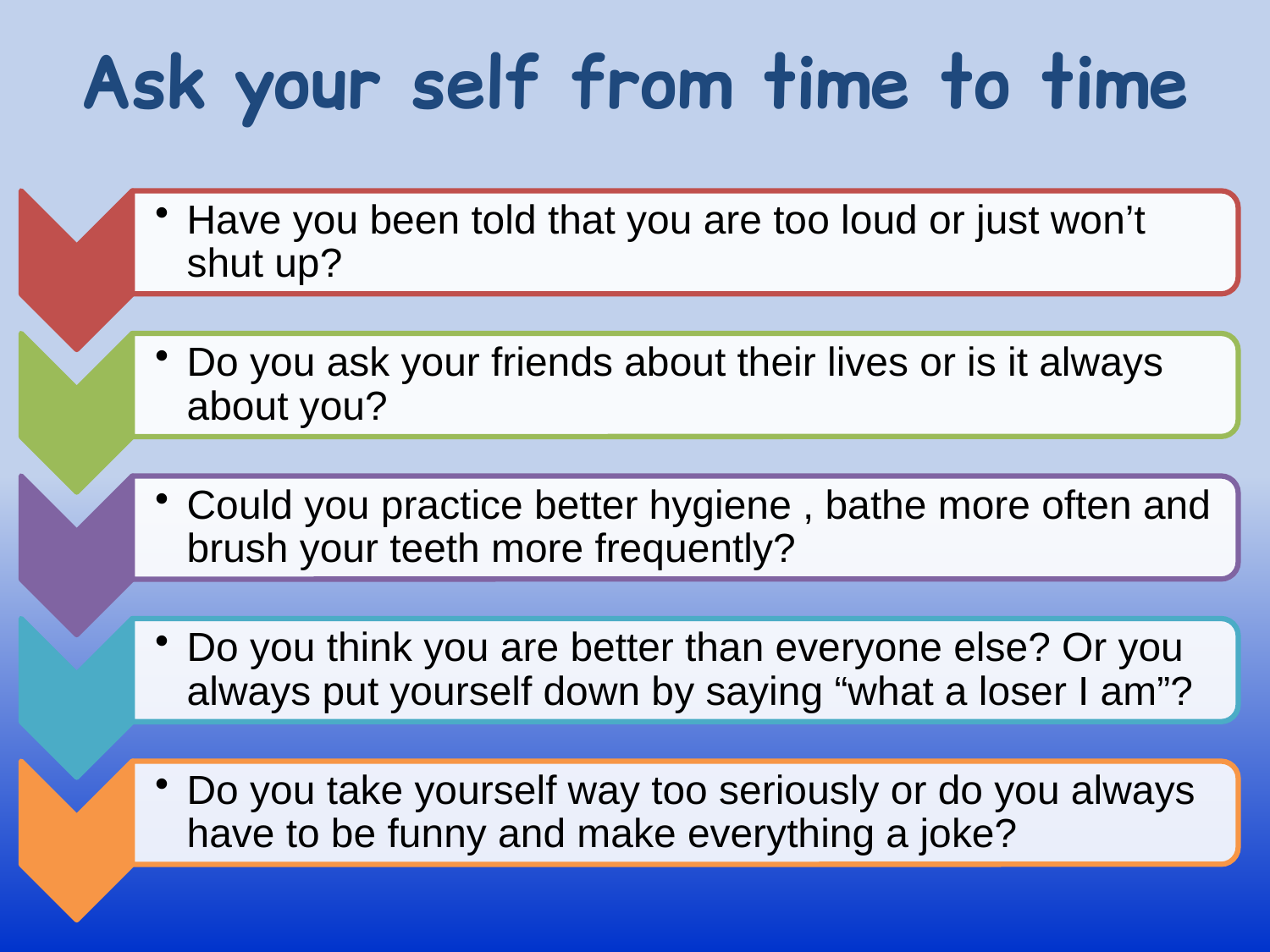

# Ask your self from time to time

Have you been told that you are too loud or just won’t shut up?

Do you ask your friends about their lives or is it always about you?

Could you practice better hygiene , bathe more often and brush your teeth more frequently?

Do you think you are better than everyone else? Or you always put yourself down by saying “what a loser I am”?

Do you take yourself way too seriously or do you always have to be funny and make everything a joke?